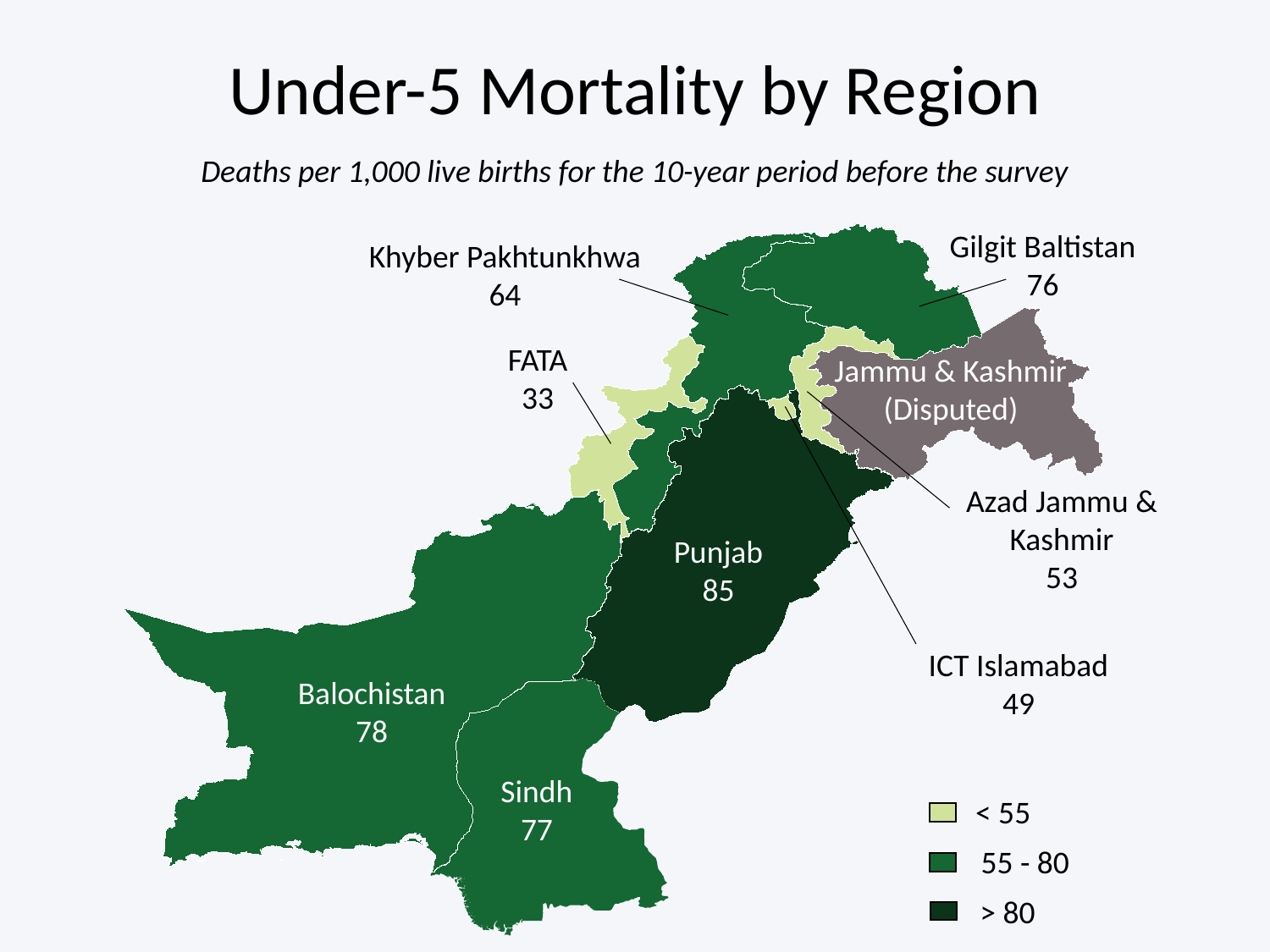

# Under-5 Mortality by Region
Deaths per 1,000 live births for the 10-year period before the survey
Gilgit Baltistan
76

Khyber Pakhtunkhwa
64

FATA
33

Jammu & Kashmir (Disputed)

Azad Jammu & Kashmir
53

Punjab
85
ICT Islamabad
49
Balochistan
78

Sindh
77
< 55

55 - 80

> 80